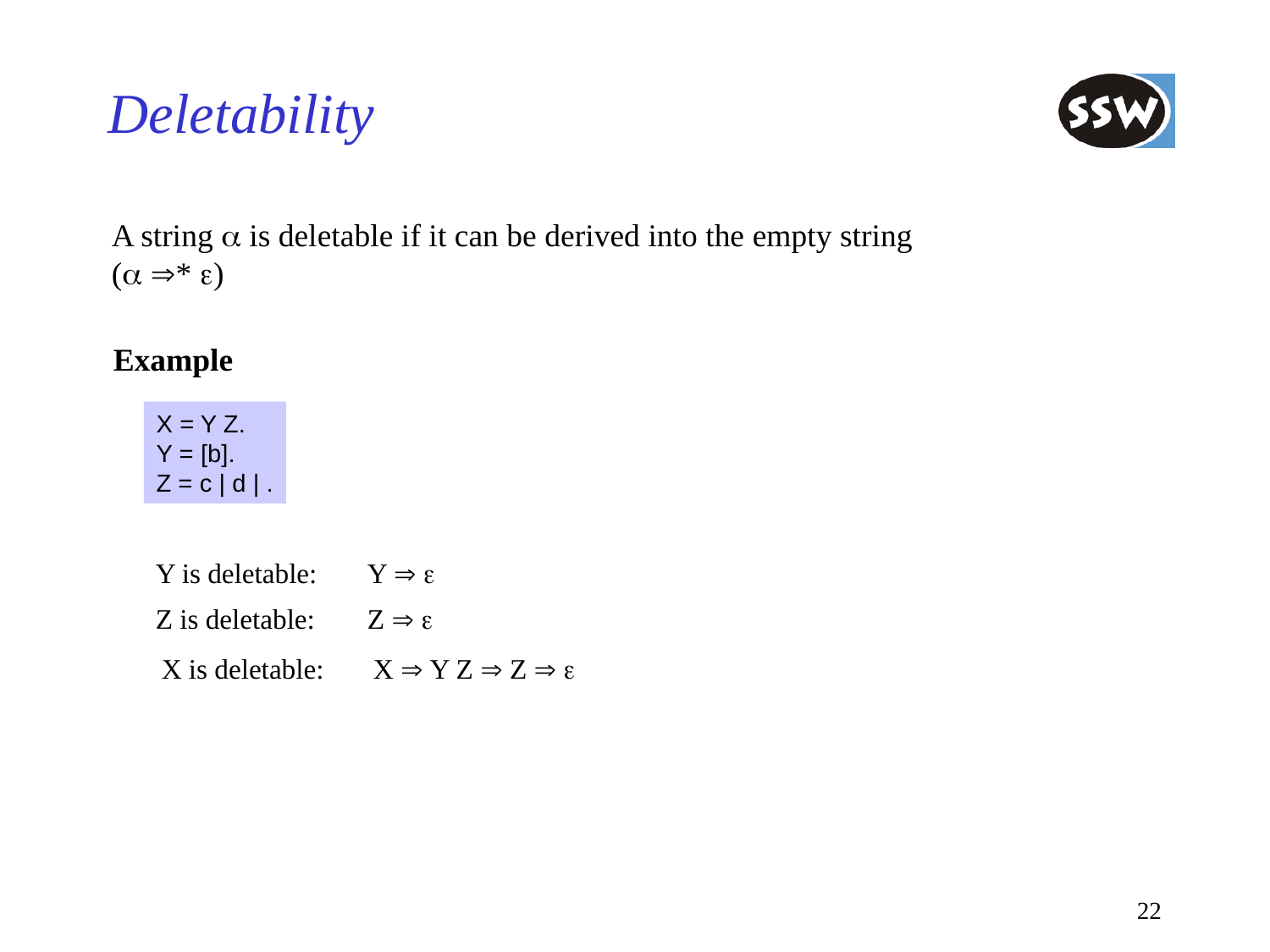

# Deletability
A string α is deletable if it can be derived into the empty string
(α ⇒* ε)
Example
X = Y Z.
Y = [b].
Z = c | d | .
Y is deletable:	Y ⇒ ε
Z is deletable:	Z ⇒ ε
X is deletable:	X ⇒ Y Z ⇒ Z ⇒ ε
22